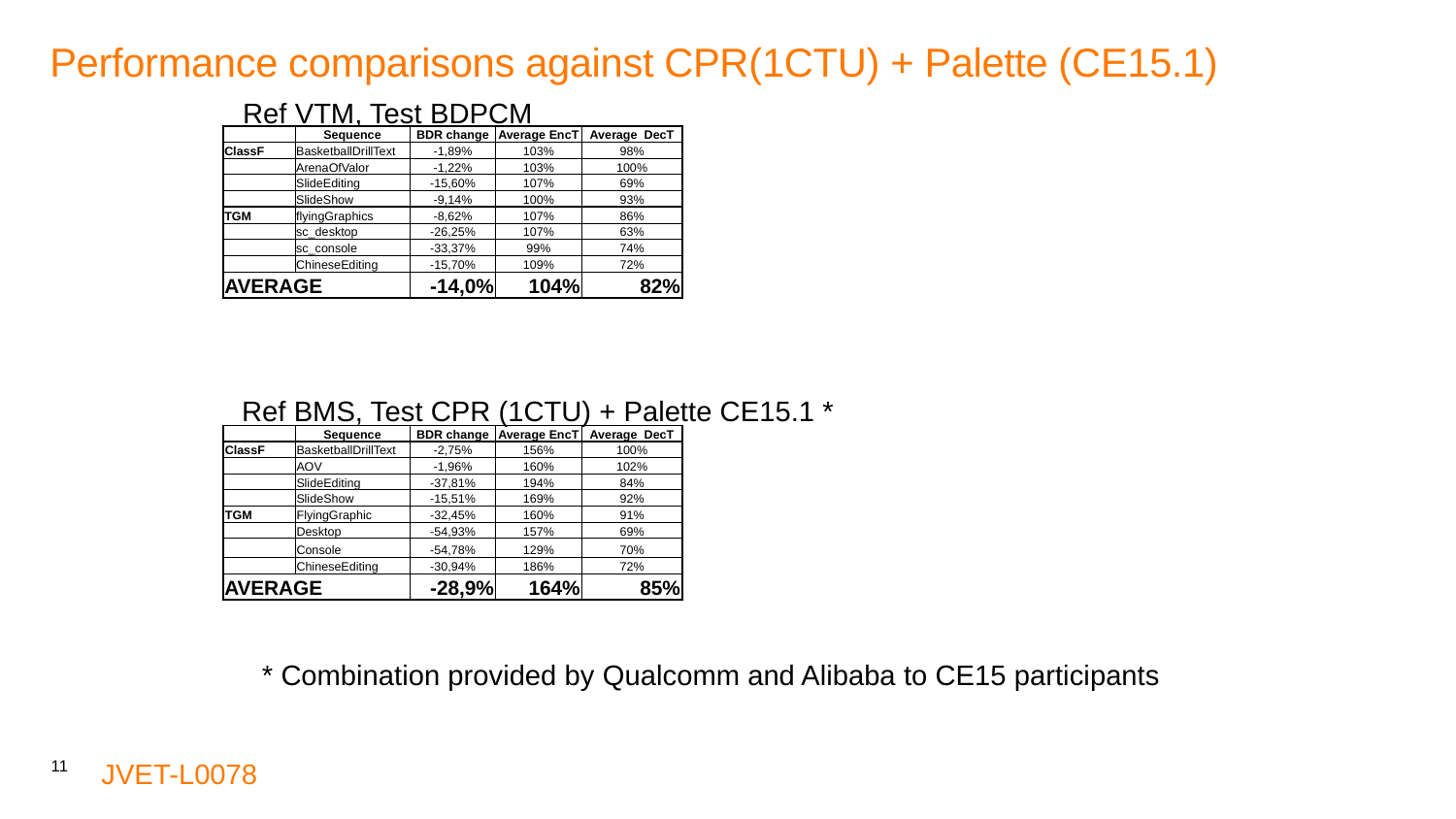

# Performance comparisons against CPR(1CTU) + Palette (CE15.1)
Ref VTM, Test BDPCM
|  | Sequence | BDR change | Average EncT | Average DecT |
| --- | --- | --- | --- | --- |
| ClassF | BasketballDrillText | -1,89% | 103% | 98% |
|  | ArenaOfValor | -1,22% | 103% | 100% |
|  | SlideEditing | -15,60% | 107% | 69% |
|  | SlideShow | -9,14% | 100% | 93% |
| TGM | flyingGraphics | -8,62% | 107% | 86% |
|  | sc\_desktop | -26,25% | 107% | 63% |
|  | sc\_console | -33,37% | 99% | 74% |
|  | ChineseEditing | -15,70% | 109% | 72% |
| AVERAGE |  | -14,0% | 104% | 82% |
Ref BMS, Test CPR (1CTU) + Palette CE15.1 *
|  | Sequence | BDR change | Average EncT | Average DecT |
| --- | --- | --- | --- | --- |
| ClassF | BasketballDrillText | -2,75% | 156% | 100% |
|  | AOV | -1,96% | 160% | 102% |
|  | SlideEditing | -37,81% | 194% | 84% |
|  | SlideShow | -15,51% | 169% | 92% |
| TGM | FlyingGraphic | -32,45% | 160% | 91% |
|  | Desktop | -54,93% | 157% | 69% |
|  | Console | -54,78% | 129% | 70% |
|  | ChineseEditing | -30,94% | 186% | 72% |
| AVERAGE |  | -28,9% | 164% | 85% |
* Combination provided by Qualcomm and Alibaba to CE15 participants